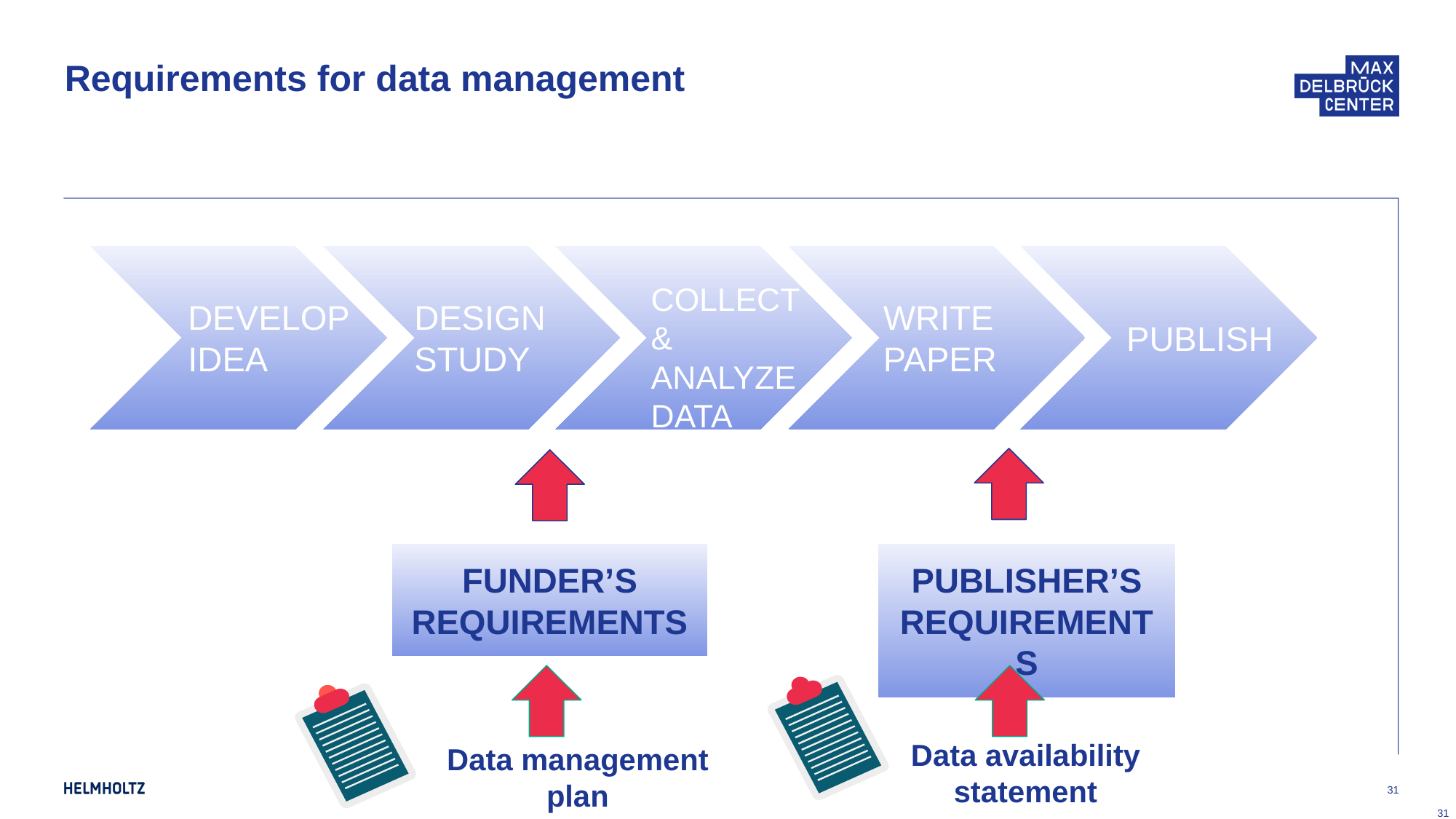

# Requirements for data management

COLLECT
& ANALYZE DATA
DEVELOP IDEA
DESIGN STUDY
WRITE PAPER
PUBLISH

FUNDER’S
REQUIREMENTS
PUBLISHER’S
REQUIREMENTS

Data availability statement
Data management plan
31
31